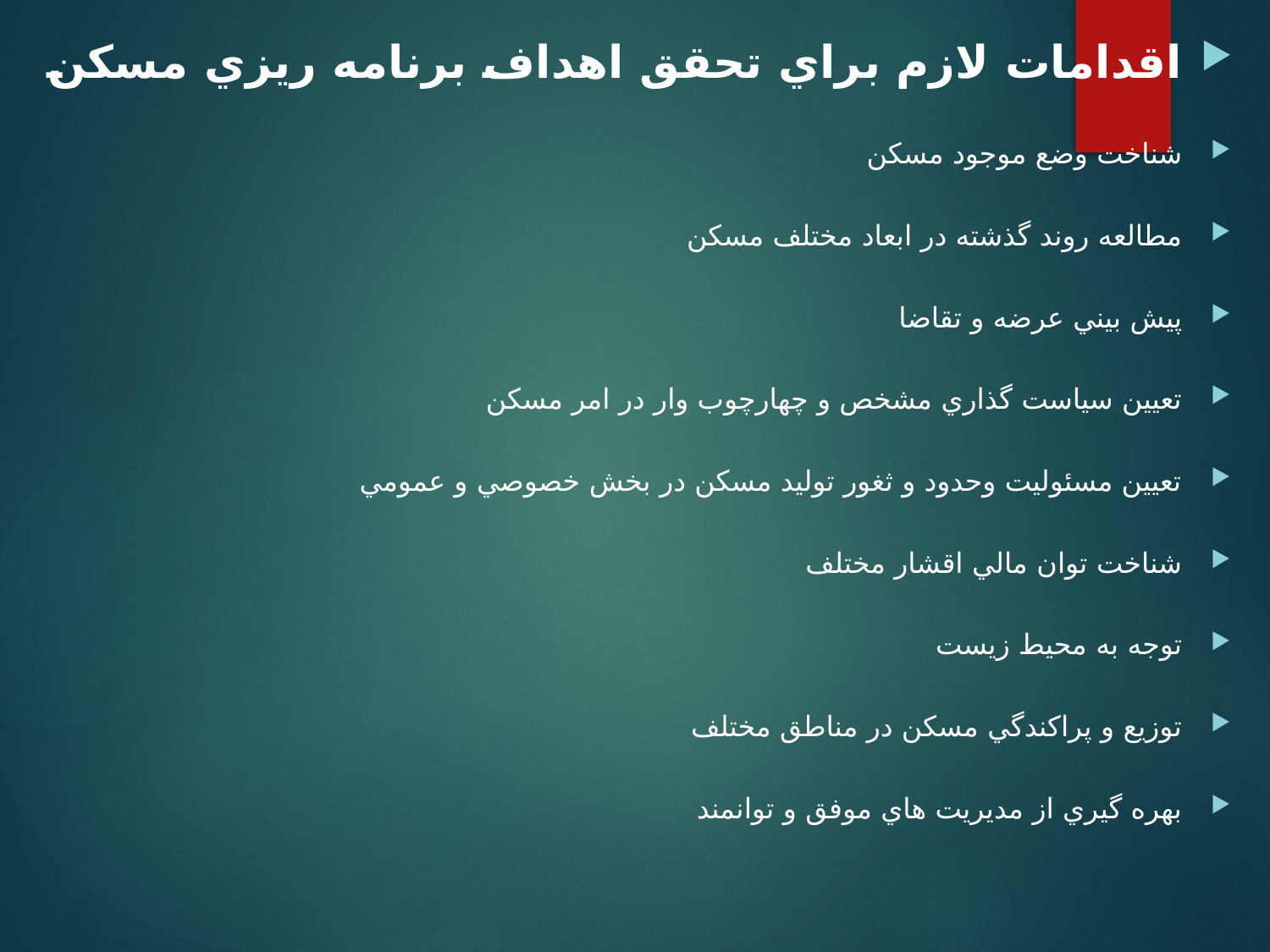

اقدامات لازم براي تحقق اهداف برنامه ريزي مسكن
شناخت وضع موجود مسكن
مطالعه روند گذشته در ابعاد مختلف مسكن
پيش بيني عرضه و تقاضا
تعيين سياست گذاري مشخص و چهارچوب وار در امر مسكن
تعيين مسئوليت وحدود و ثغور توليد مسكن در بخش خصوصي و عمومي
شناخت توان مالي اقشار مختلف
توجه به محيط زيست
توزيع و پراكندگي مسكن در مناطق مختلف
بهره گيري از مديريت هاي موفق و توانمند